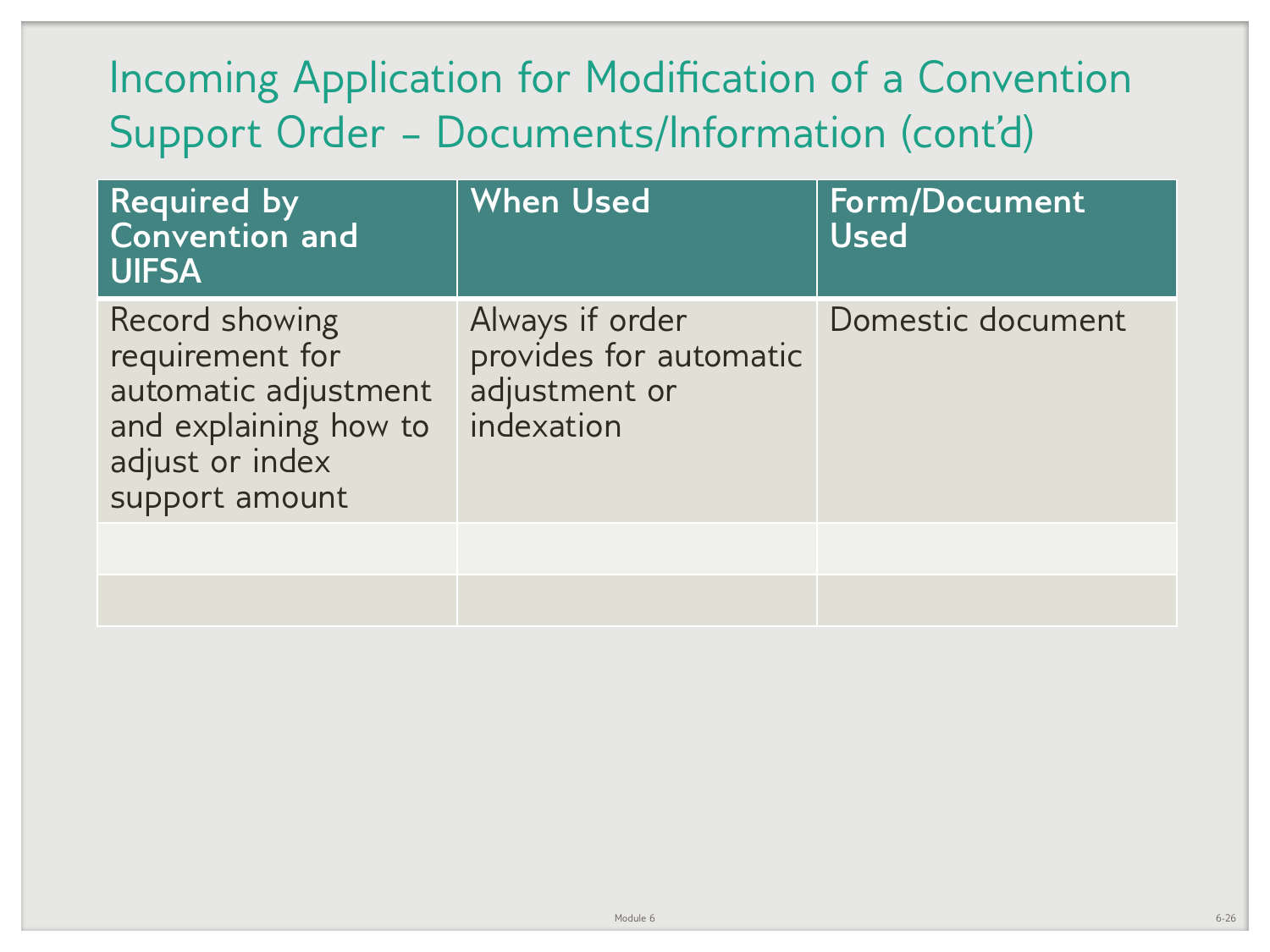

# Incoming Application for Modification of a Convention Support Order – Documents/Information (cont’d)
| Required by Convention and UIFSA | When Used | Form/Document Used |
| --- | --- | --- |
| Record showing requirement for automatic adjustment and explaining how to adjust or index support amount | Always if order provides for automatic adjustment or indexation | Domestic document |
|  |  |  |
|  |  |  |
Module 6
6-26